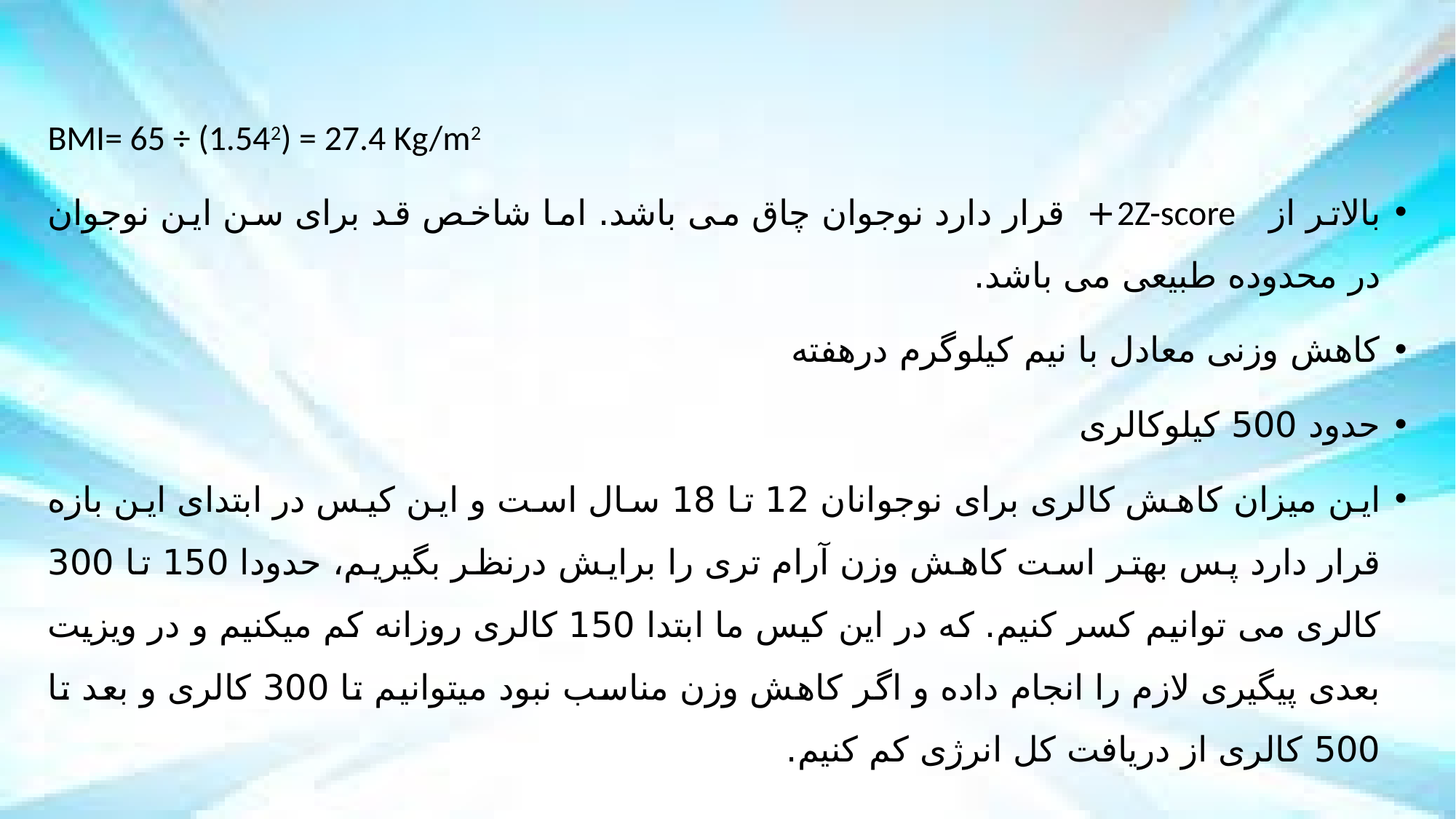

BMI= 65 ÷ (1.542) = 27.4 Kg/m2
بالاتر از   2Z-score+  قرار دارد نوجوان چاق می باشد. اما شاخص قد برای سن این نوجوان در محدوده طبیعی می باشد.
کاهش وزنی معادل با نیم کیلوگرم درهفته
حدود 500 کیلوکالری
این میزان کاهش کالری برای نوجوانان 12 تا 18 سال است و این کیس در ابتدای این بازه قرار دارد پس بهتر است کاهش وزن آرام تری را برایش درنظر بگیریم، حدودا 150 تا 300 کالری می توانیم کسر کنیم. که در این کیس ما ابتدا 150 کالری روزانه کم میکنیم و در ویزیت بعدی پیگیری لازم را انجام داده و اگر کاهش وزن مناسب نبود میتوانیم تا 300 کالری و بعد تا 500 کالری از دریافت کل انرژی کم کنیم.